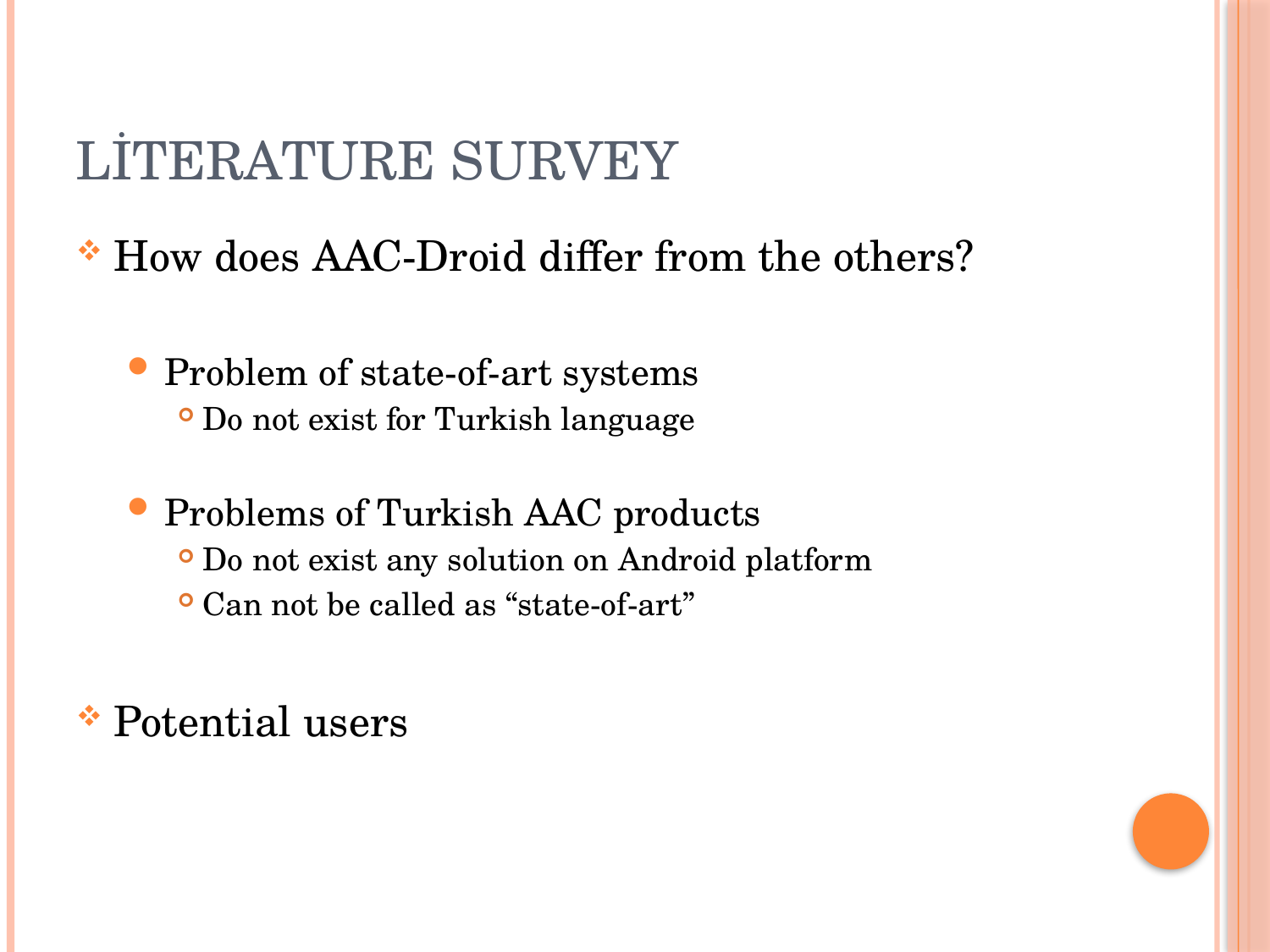

# Literature Survey
How does AAC-Droid differ from the others?

Problem of state-of-art systems
Do not exist for Turkish language

Problems of Turkish AAC products
Do not exist any solution on Android platform
Can not be called as “state-of-art”

Potential users